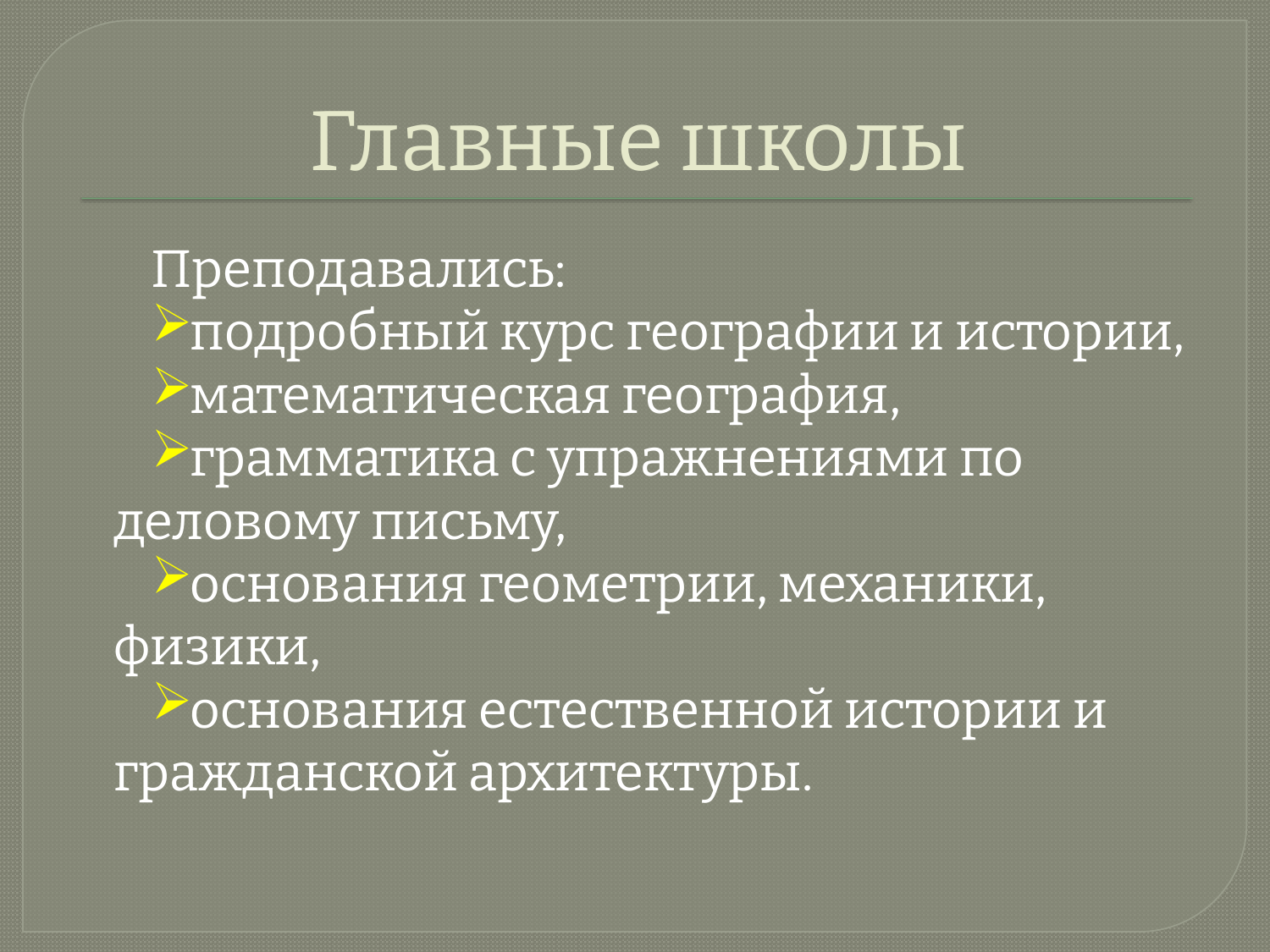

# Главные школы
Преподавались:
подробный курс географии и истории,
математическая география,
грамматика с упражнениями по деловому письму,
основания геометрии, механики, физики,
основания естественной истории и гражданской архитектуры.